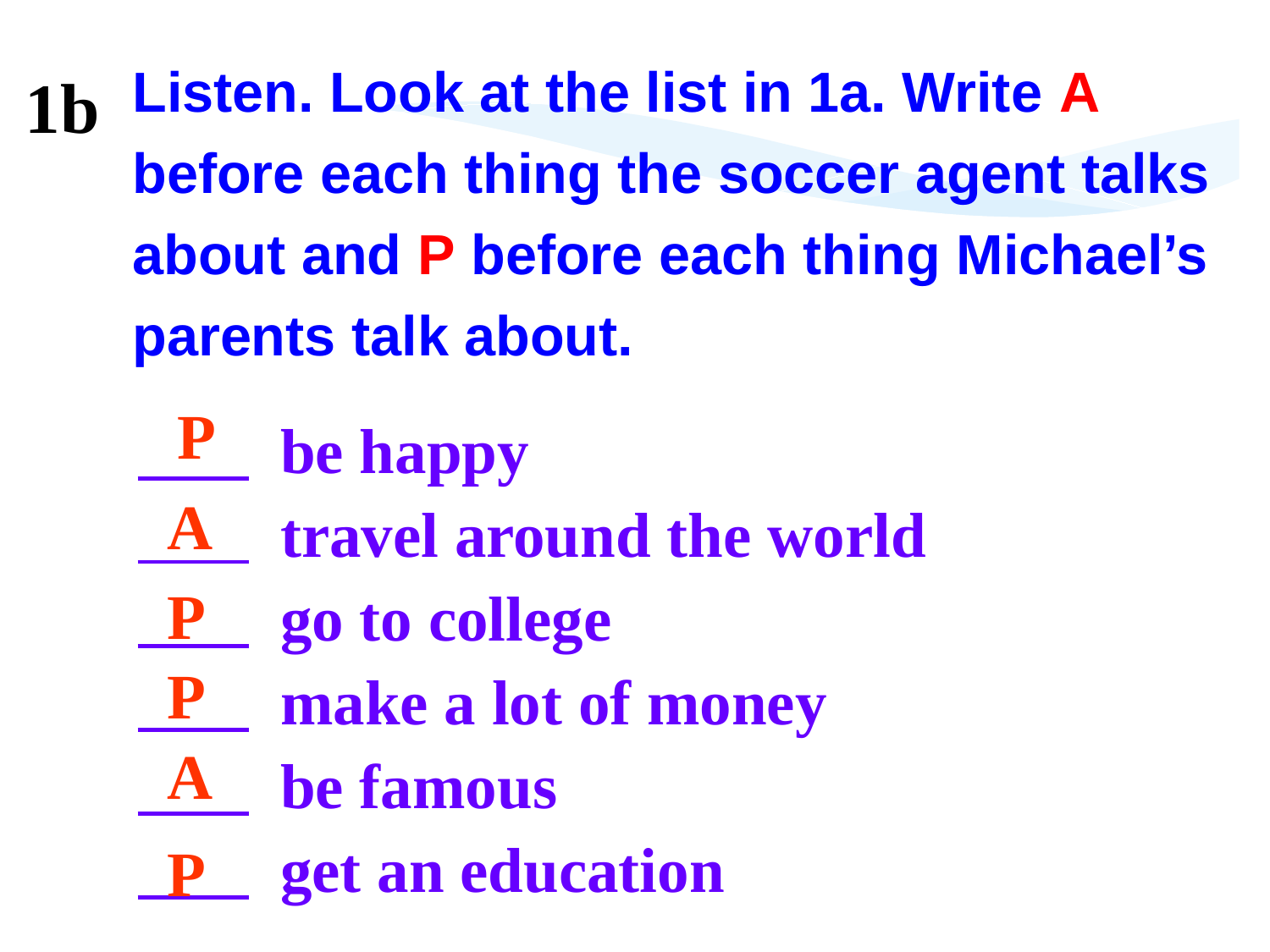

1b
Listen. Look at the list in 1a. Write A before each thing the soccer agent talks about and P before each thing Michael’s parents talk about.
P
         be happy
         travel around the world
         go to college
         make a lot of money
         be famous
         get an education
A
P
P
A
P